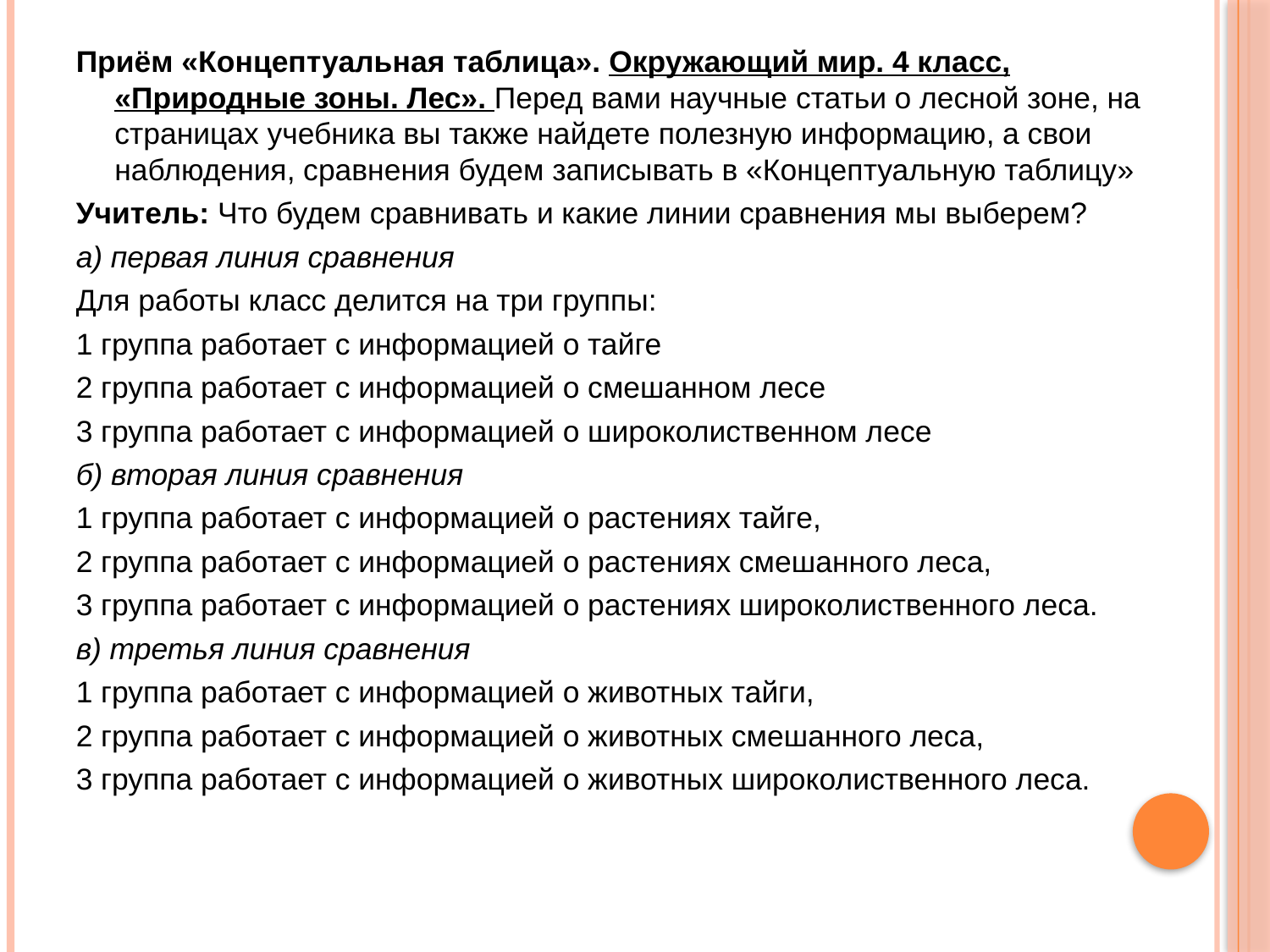

Приём «Концептуальная таблица». Окружающий мир. 4 класс, «Природные зоны. Лес». Перед вами научные статьи о лесной зоне, на страницах учебника вы также найдете полезную информацию, а свои наблюдения, сравнения будем записывать в «Концептуальную таблицу»
Учитель: Что будем сравнивать и какие линии сравнения мы выберем?
а) первая линия сравнения
Для работы класс делится на три группы:
1 группа работает с информацией о тайге
2 группа работает с информацией о смешанном лесе
3 группа работает с информацией о широколиственном лесе
б) вторая линия сравнения
1 группа работает с информацией о растениях тайге,
2 группа работает с информацией о растениях смешанного леса,
3 группа работает с информацией о растениях широколиственного леса.
в) третья линия сравнения
1 группа работает с информацией о животных тайги,
2 группа работает с информацией о животных смешанного леса,
3 группа работает с информацией о животных широколиственного леса.

#